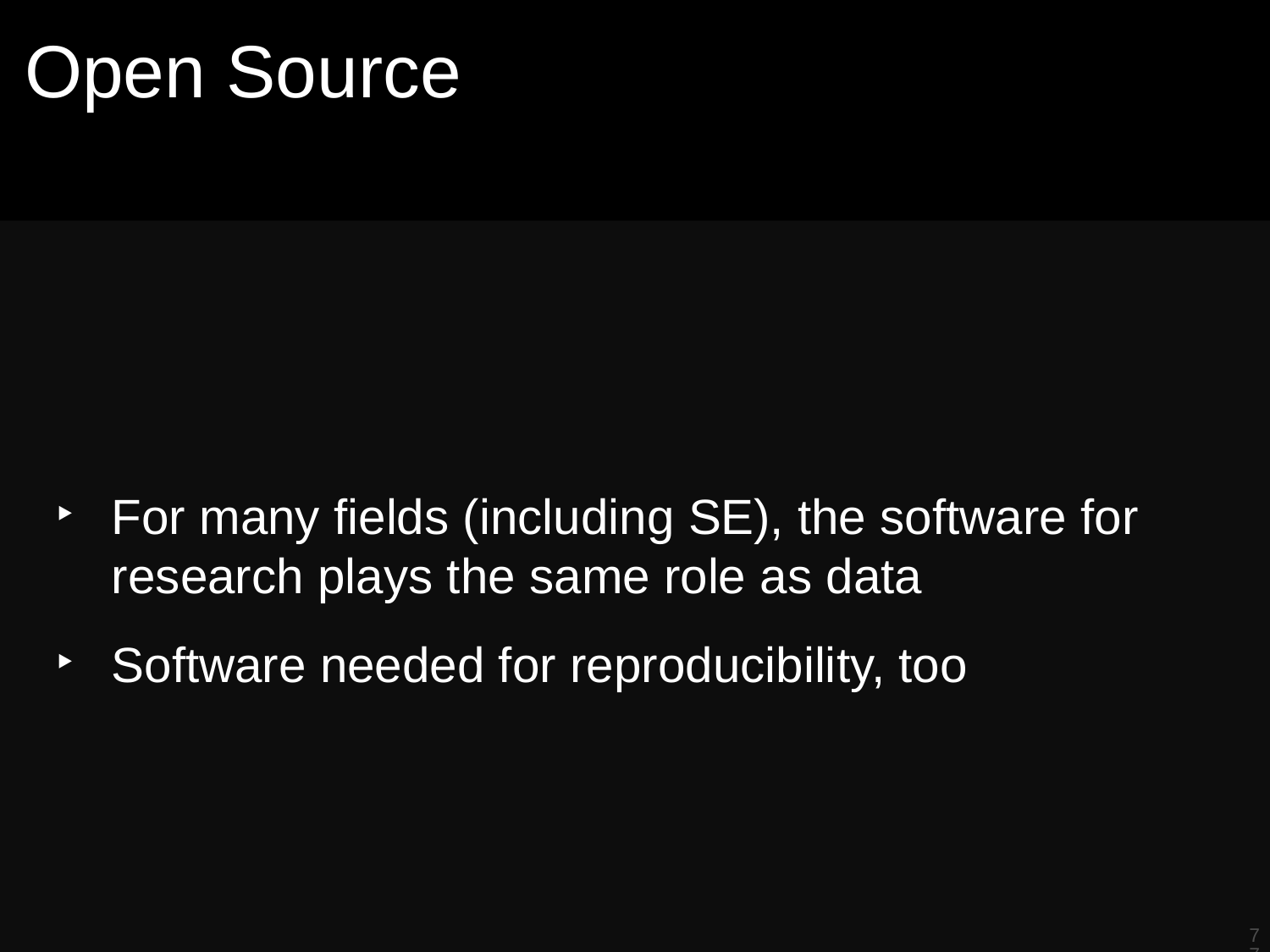

# Open Source

For many fields (including SE), the software for research plays the same role as data
Software needed for reproducibility, too
77